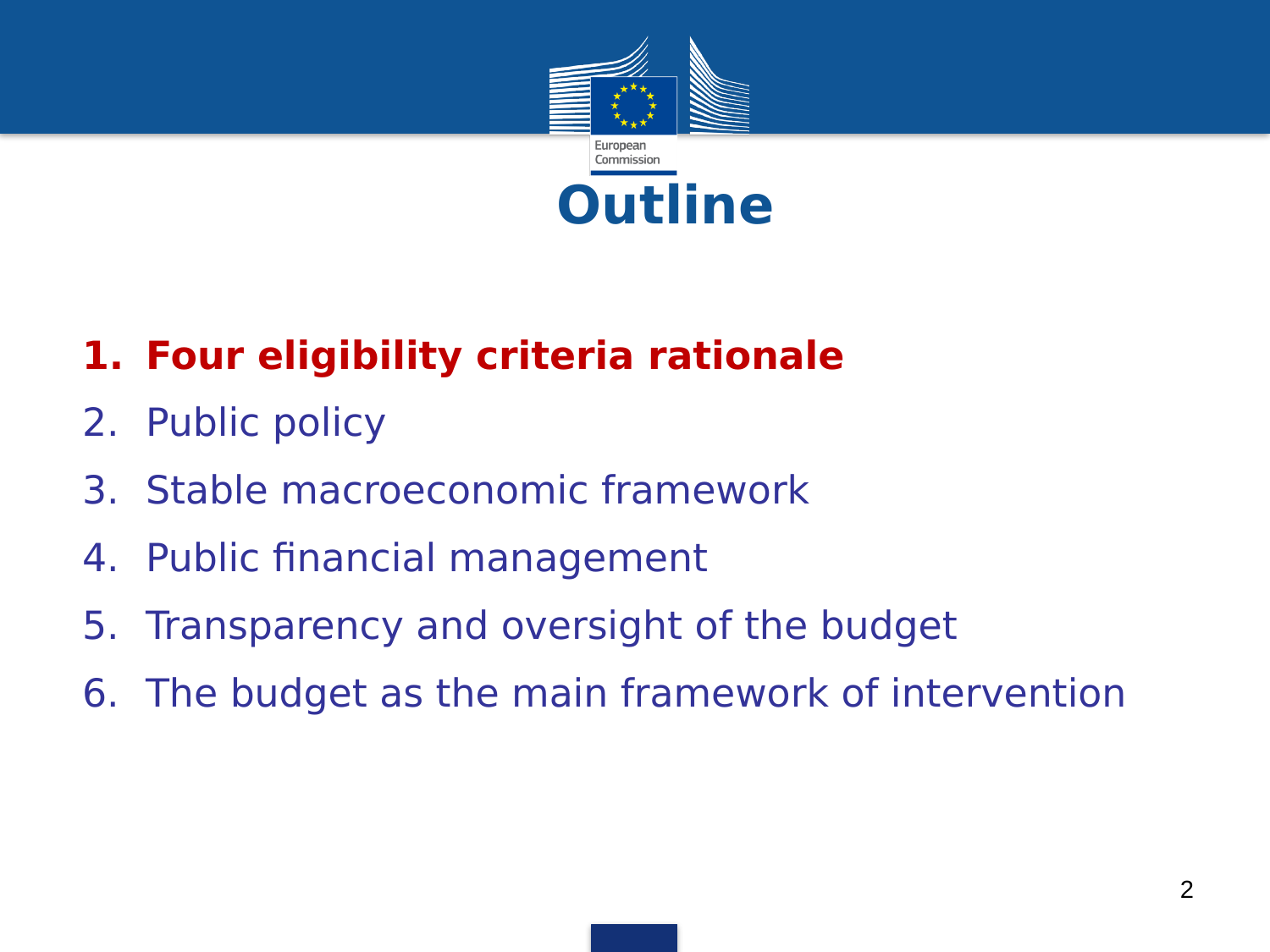

# Outline

Four eligibility criteria rationale
Public policy
Stable macroeconomic framework
Public financial management
Transparency and oversight of the budget
The budget as the main framework of intervention

2